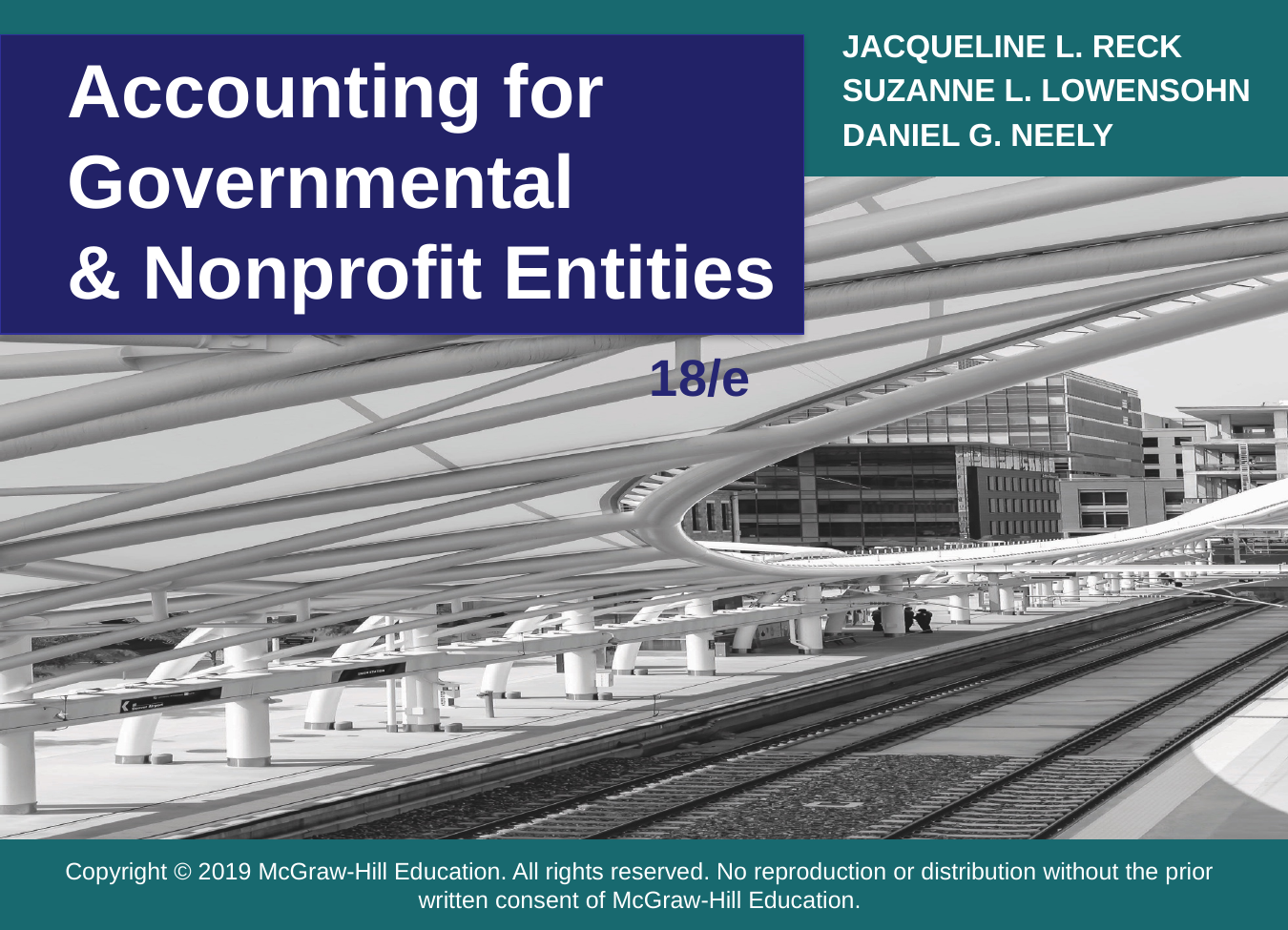

18/e
Copyright © 2019 McGraw-Hill Education. All rights reserved. No reproduction or distribution without the prior written consent of McGraw-Hill Education.